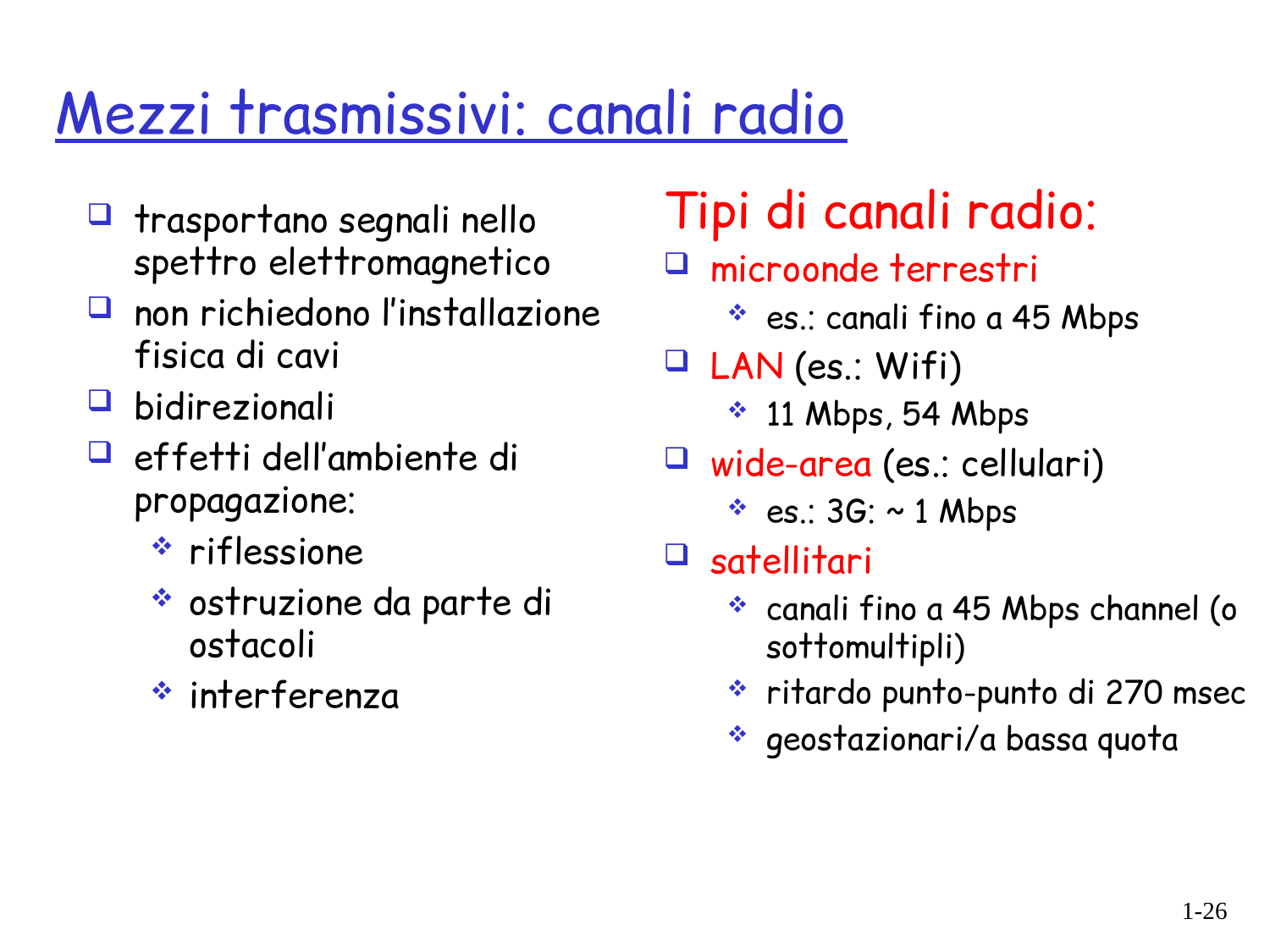

# Mezzi trasmissivi: canali radio
Tipi di canali radio:
microonde terrestri
es.: canali fino a 45 Mbps
LAN (es.: Wifi)‏
11 Mbps, 54 Mbps
wide-area (es.: cellulari)‏
es.: 3G: ~ 1 Mbps
satellitari
canali fino a 45 Mbps channel (o sottomultipli)‏
ritardo punto-punto di 270 msec
geostazionari/a bassa quota
trasportano segnali nello spettro elettromagnetico
non richiedono l’installazione fisica di cavi
bidirezionali
effetti dell’ambiente di propagazione:
riflessione
ostruzione da parte di ostacoli
interferenza
1-26